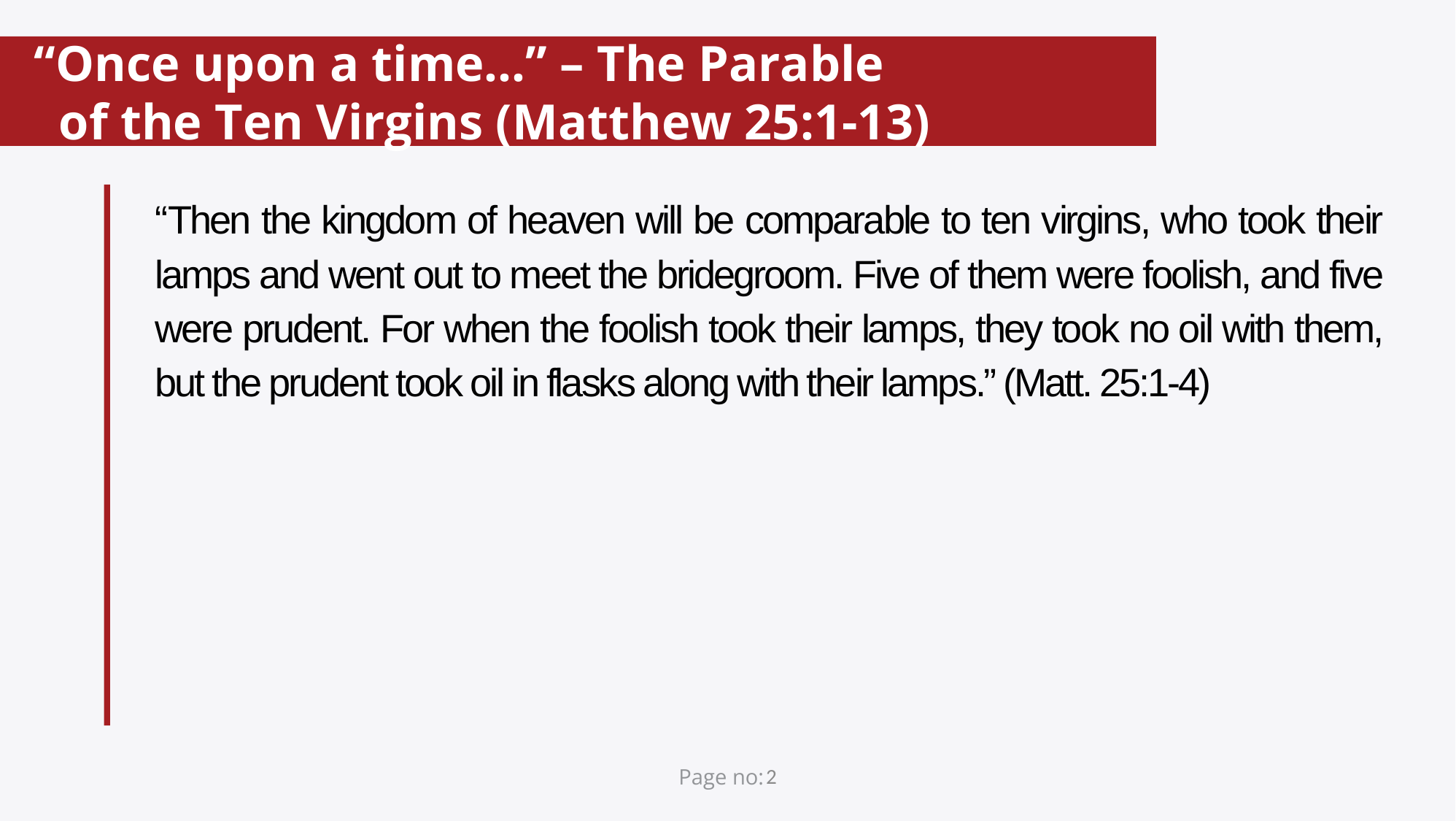

# “Once upon a time…” – The Parable of the Ten Virgins (Matthew 25:1-13)
“Then the kingdom of heaven will be comparable to ten virgins, who took their lamps and went out to meet the bridegroom. Five of them were foolish, and five were prudent. For when the foolish took their lamps, they took no oil with them, but the prudent took oil in flasks along with their lamps.” (Matt. 25:1-4)